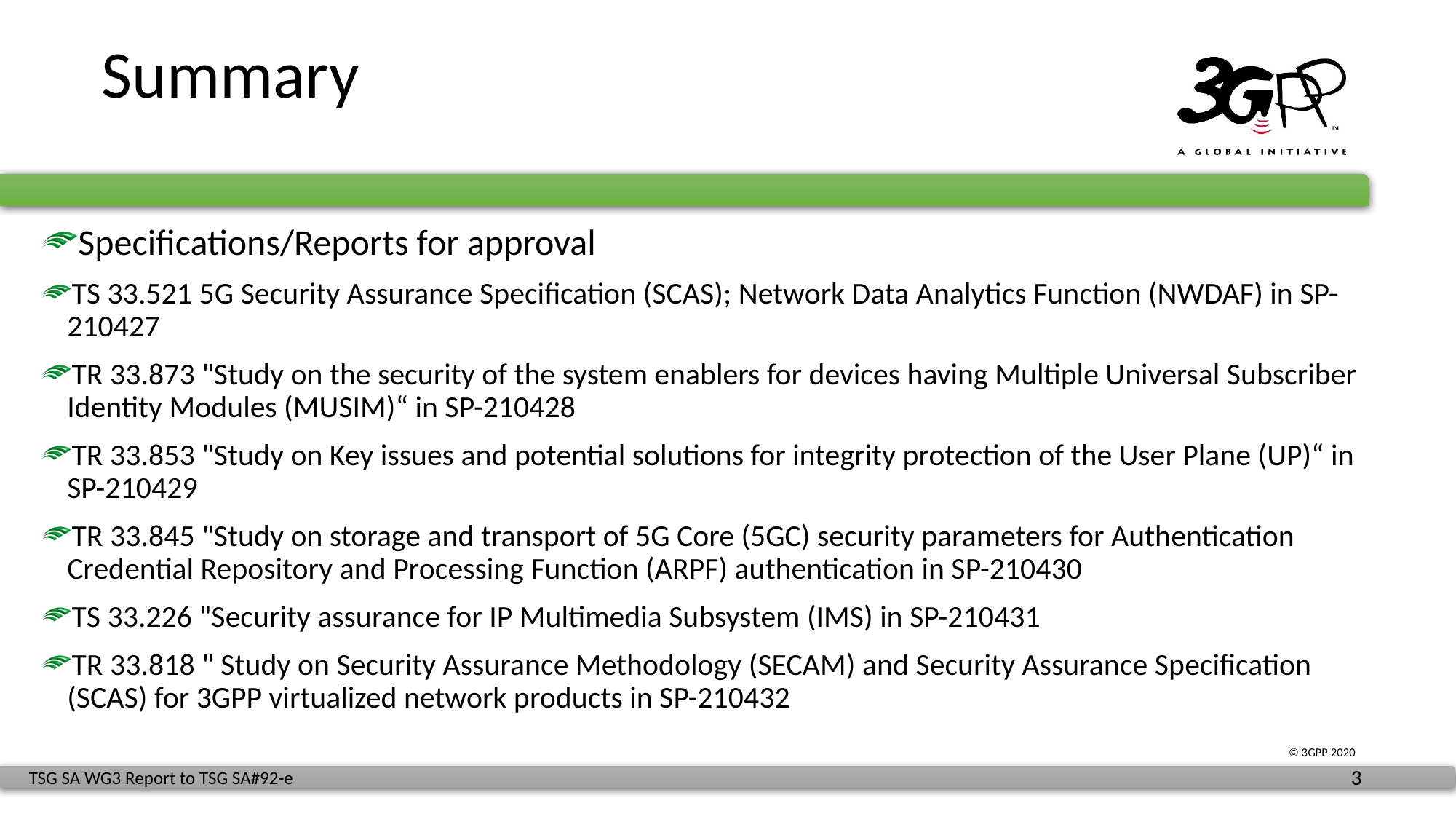

# Summary
Specifications/Reports for approval
TS 33.521 5G Security Assurance Specification (SCAS); Network Data Analytics Function (NWDAF) in SP-210427
TR 33.873 "Study on the security of the system enablers for devices having Multiple Universal Subscriber Identity Modules (MUSIM)“ in SP-210428
TR 33.853 "Study on Key issues and potential solutions for integrity protection of the User Plane (UP)“ in SP-210429
TR 33.845 "Study on storage and transport of 5G Core (5GC) security parameters for Authentication Credential Repository and Processing Function (ARPF) authentication in SP-210430
TS 33.226 "Security assurance for IP Multimedia Subsystem (IMS) in SP-210431
TR 33.818 " Study on Security Assurance Methodology (SECAM) and Security Assurance Specification (SCAS) for 3GPP virtualized network products in SP-210432